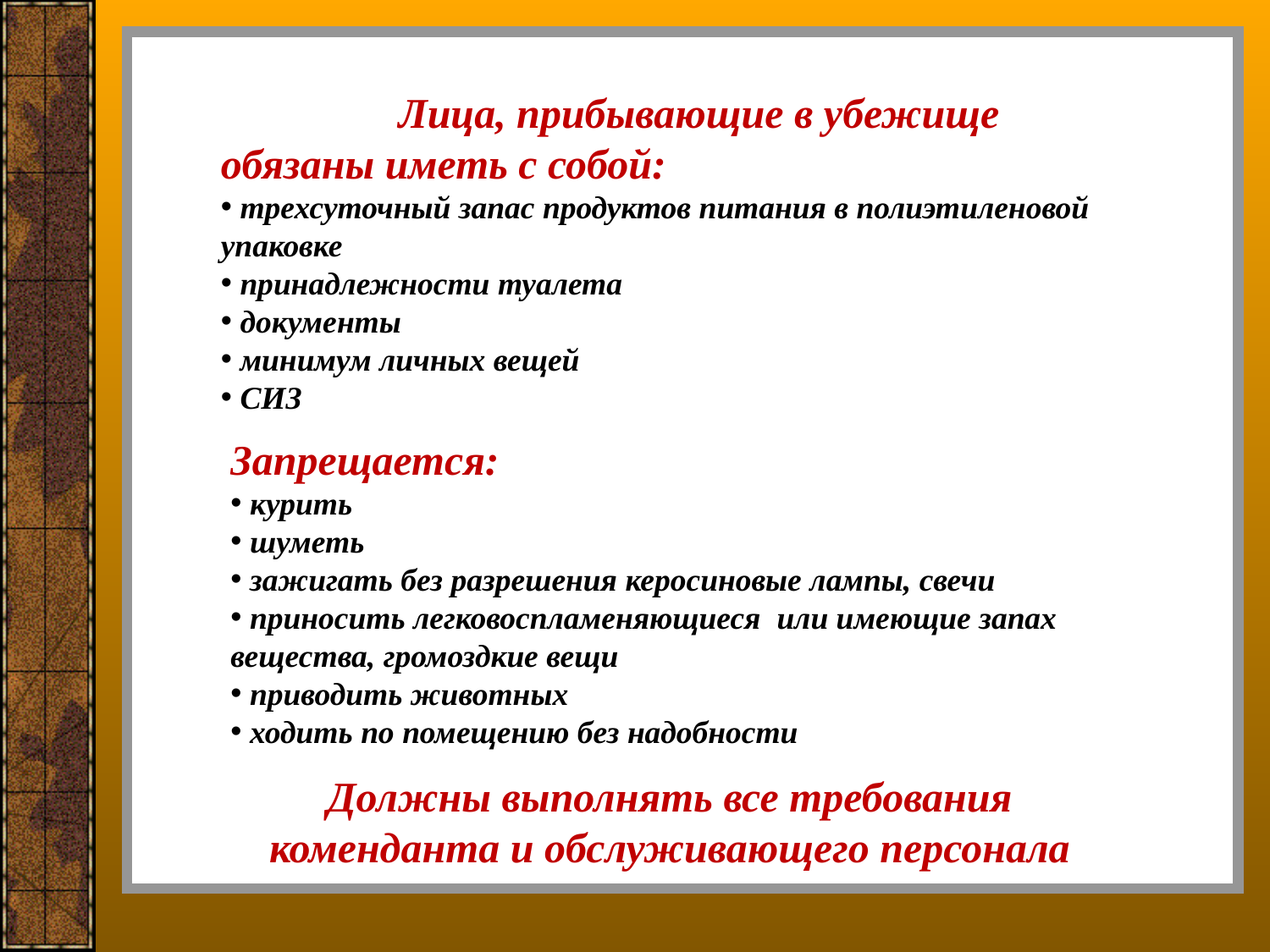

Лица, прибывающие в убежище
обязаны иметь с собой:
 трехсуточный запас продуктов питания в полиэтиленовой упаковке
 принадлежности туалета
 документы
 минимум личных вещей
 СИЗ
Запрещается:
 курить
 шуметь
 зажигать без разрешения керосиновые лампы, свечи
 приносить легковоспламеняющиеся  или имеющие запах вещества, громоздкие вещи
 приводить животных
 ходить по помещению без надобности

Должны выполнять все требования коменданта и обслуживающего персонала